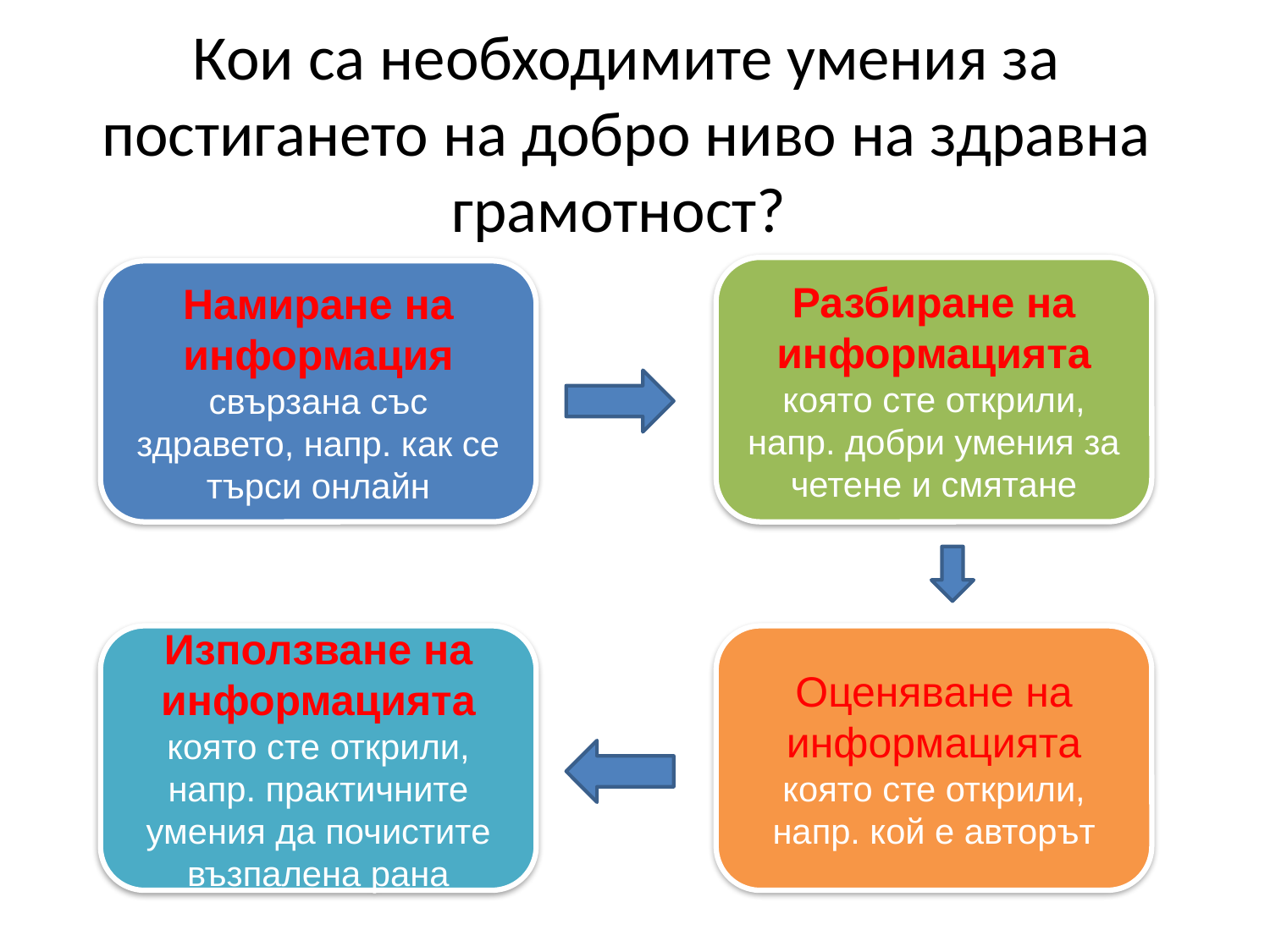

# Кои са необходимите умения за постигането на добро ниво на здравна грамотност?
Разбиране на информацията която сте открили, напр. добри умения за четене и смятане
Намиране на информация
свързана със здравето, напр. как се търси онлайн

Използване на информацията която сте открили, напр. практичните умения да почистите възпалена рана
Оценяване на информацията която сте открили, напр. кой е авторът